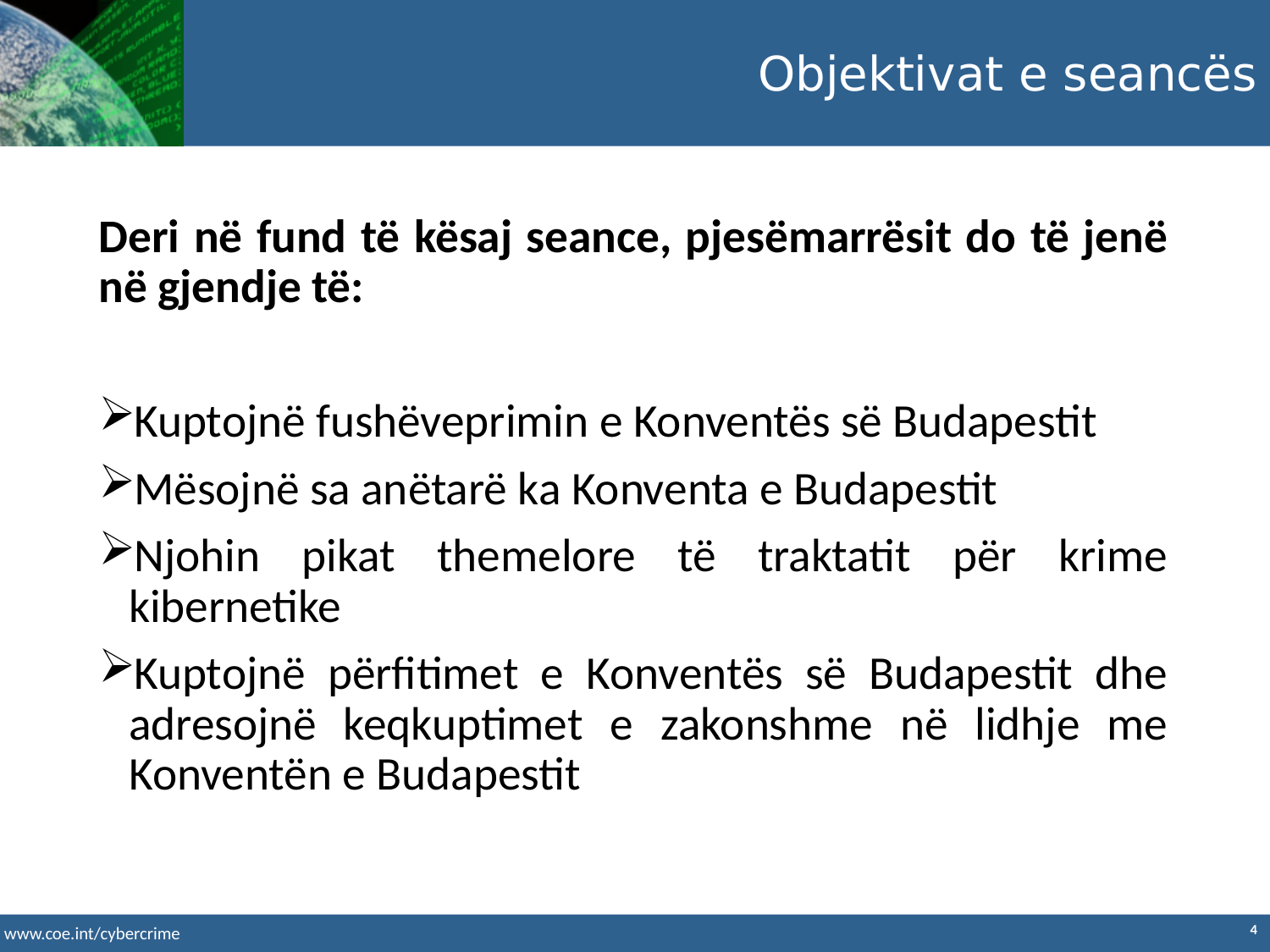

Objektivat e seancës

Deri në fund të kësaj seance, pjesëmarrësit do të jenë në gjendje të:

Kuptojnë fushëveprimin e Konventës së Budapestit
Mësojnë sa anëtarë ka Konventa e Budapestit
Njohin pikat themelore të traktatit për krime kibernetike
Kuptojnë përfitimet e Konventës së Budapestit dhe adresojnë keqkuptimet e zakonshme në lidhje me Konventën e Budapestit

4